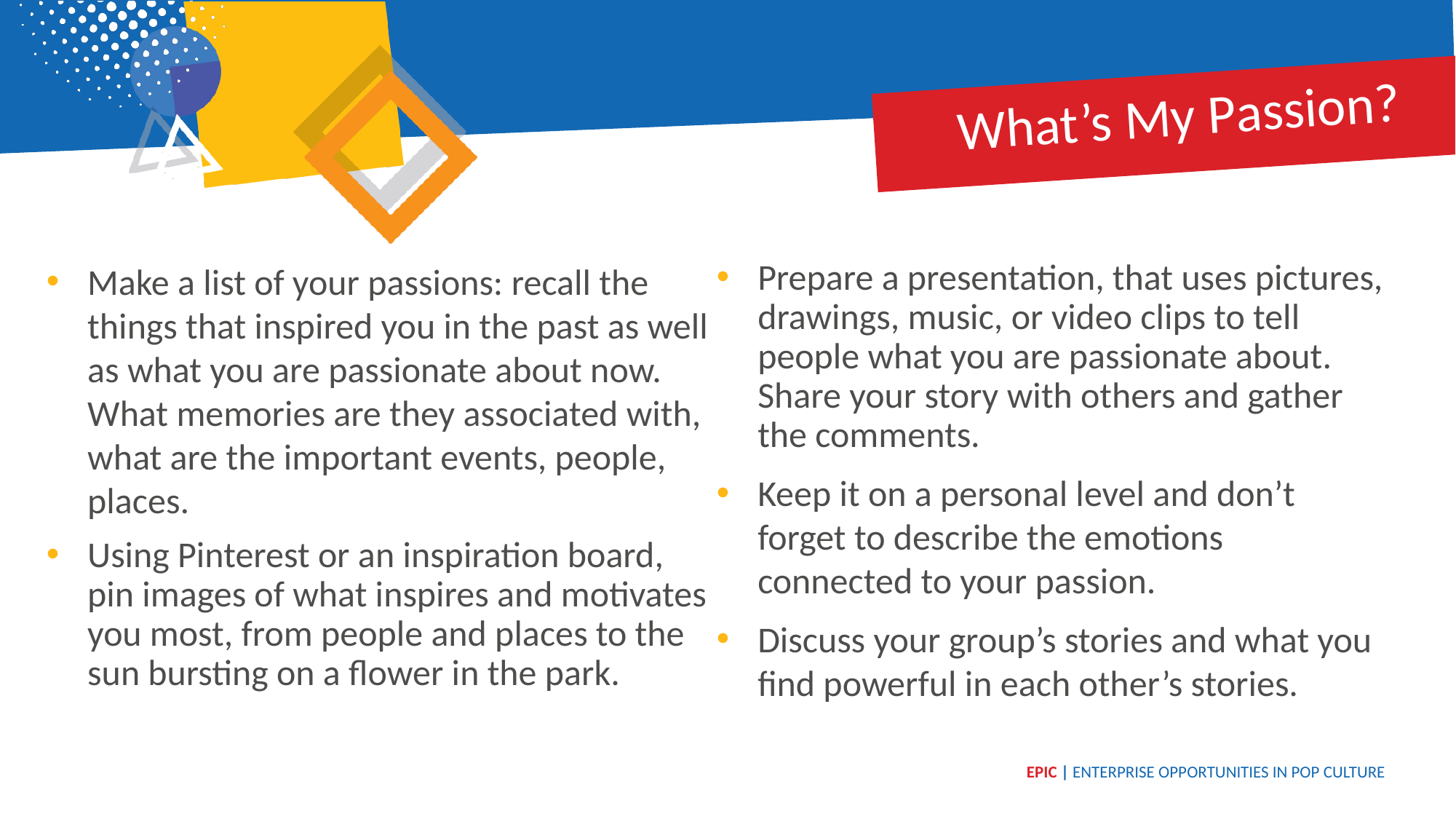

What’s My Passion?
Make a list of your passions: recall the things that inspired you in the past as well as what you are passionate about now.  What memories are they associated with, what are the important events, people, places.
Using Pinterest or an inspiration board, pin images of what inspires and motivates you most, from people and places to the sun bursting on a flower in the park.

Prepare a presentation, that uses pictures, drawings, music, or video clips to tell people what you are passionate about. Share your story with others and gather the comments.
Keep it on a personal level and don’t forget to describe the emotions connected to your passion.
Discuss your group’s stories and what you find powerful in each other’s stories.